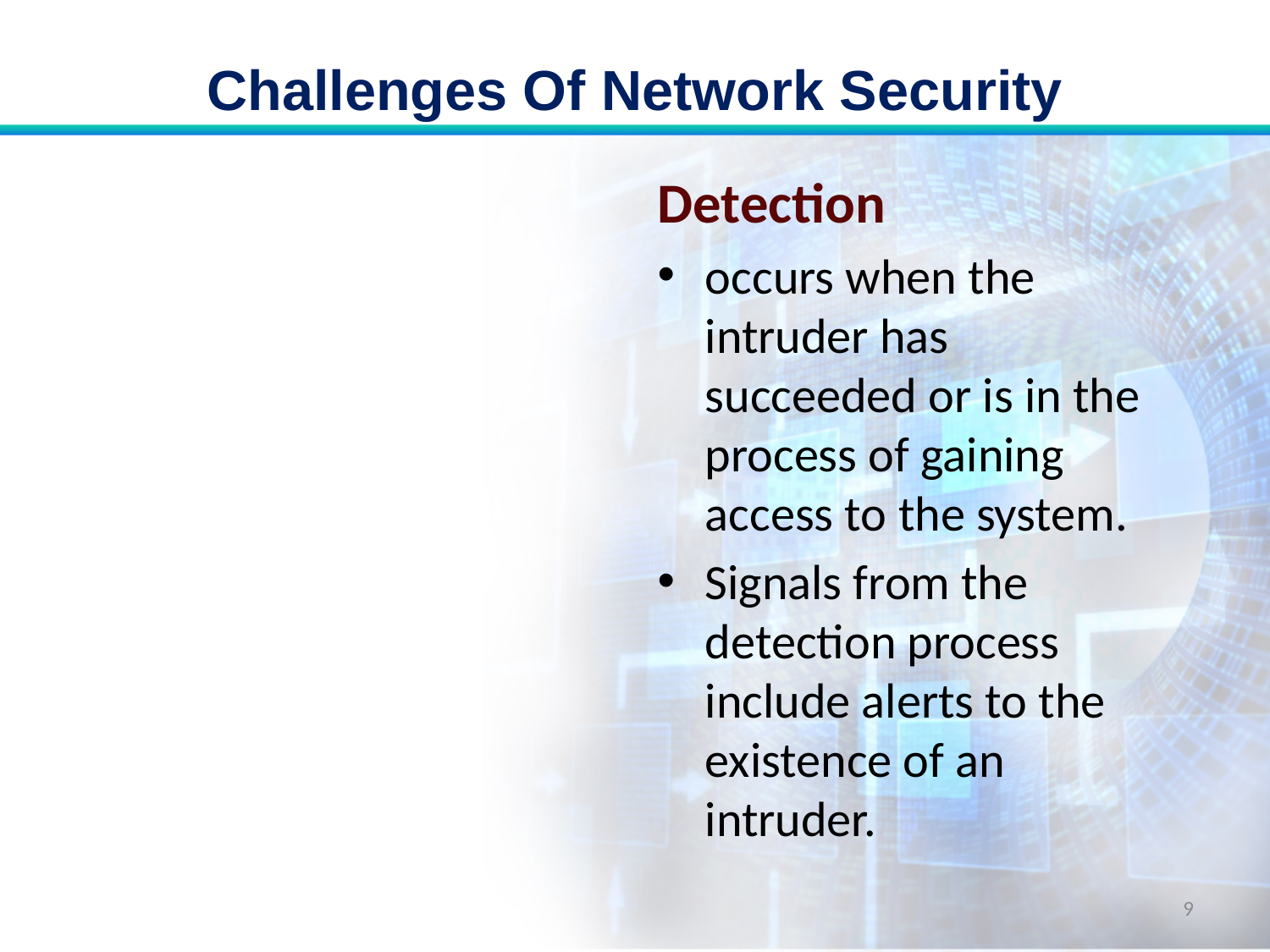

# Challenges Of Network Security
Detection
occurs when the intruder has succeeded or is in the process of gaining access to the system.
Signals from the detection process include alerts to the existence of an intruder.

9